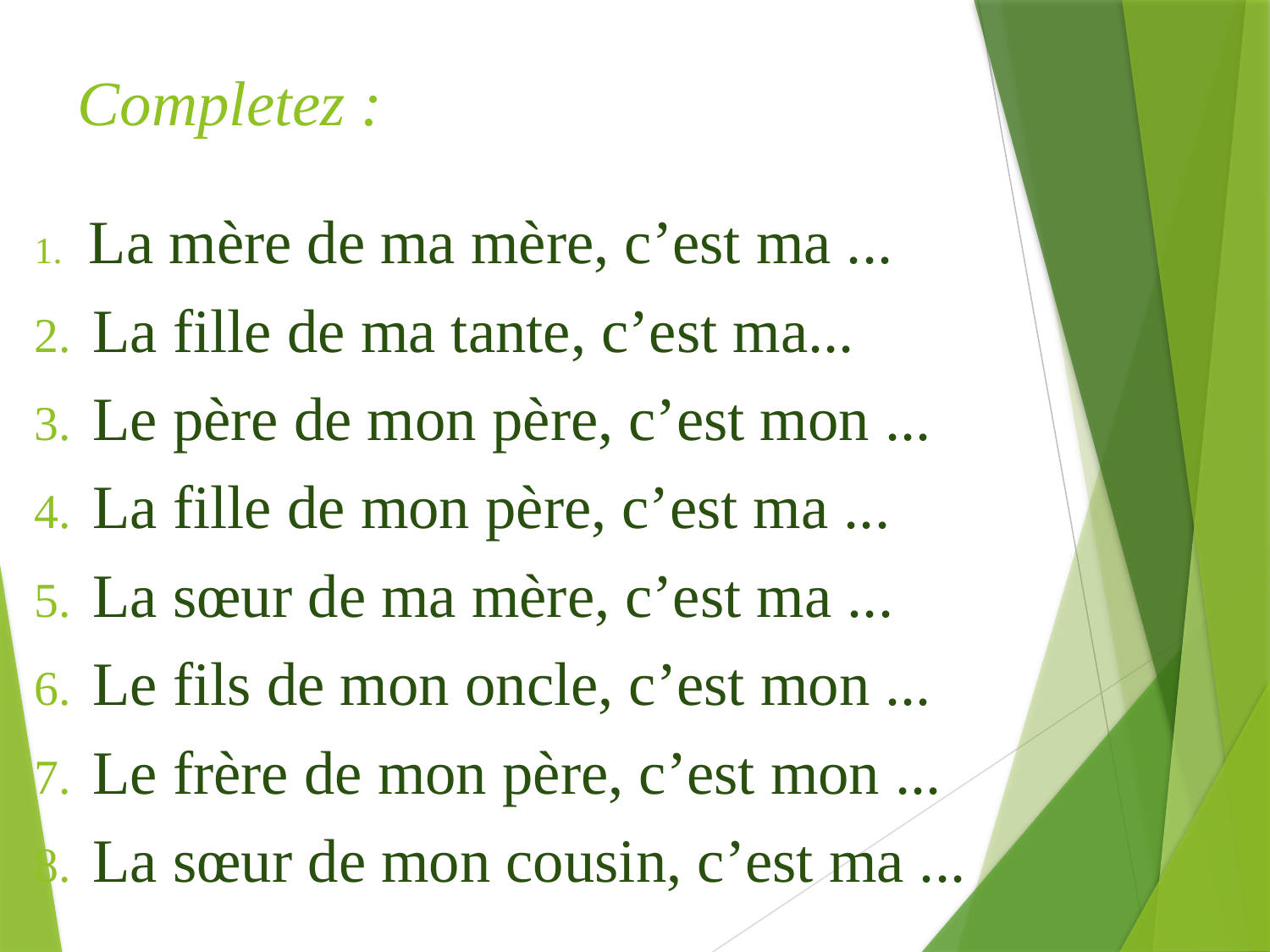

# Completez :
 La mère de ma mère, c’est ma ...
 La fille de ma tante, c’est ma...
 Le père de mon père, c’est mon ...
 La fille de mon père, c’est ma ...
 La sœur de ma mère, c’est ma ...
 Le fils de mon oncle, c’est mon ...
 Le frère de mon père, c’est mon ...
 La sœur de mon cousin, c’est ma ...